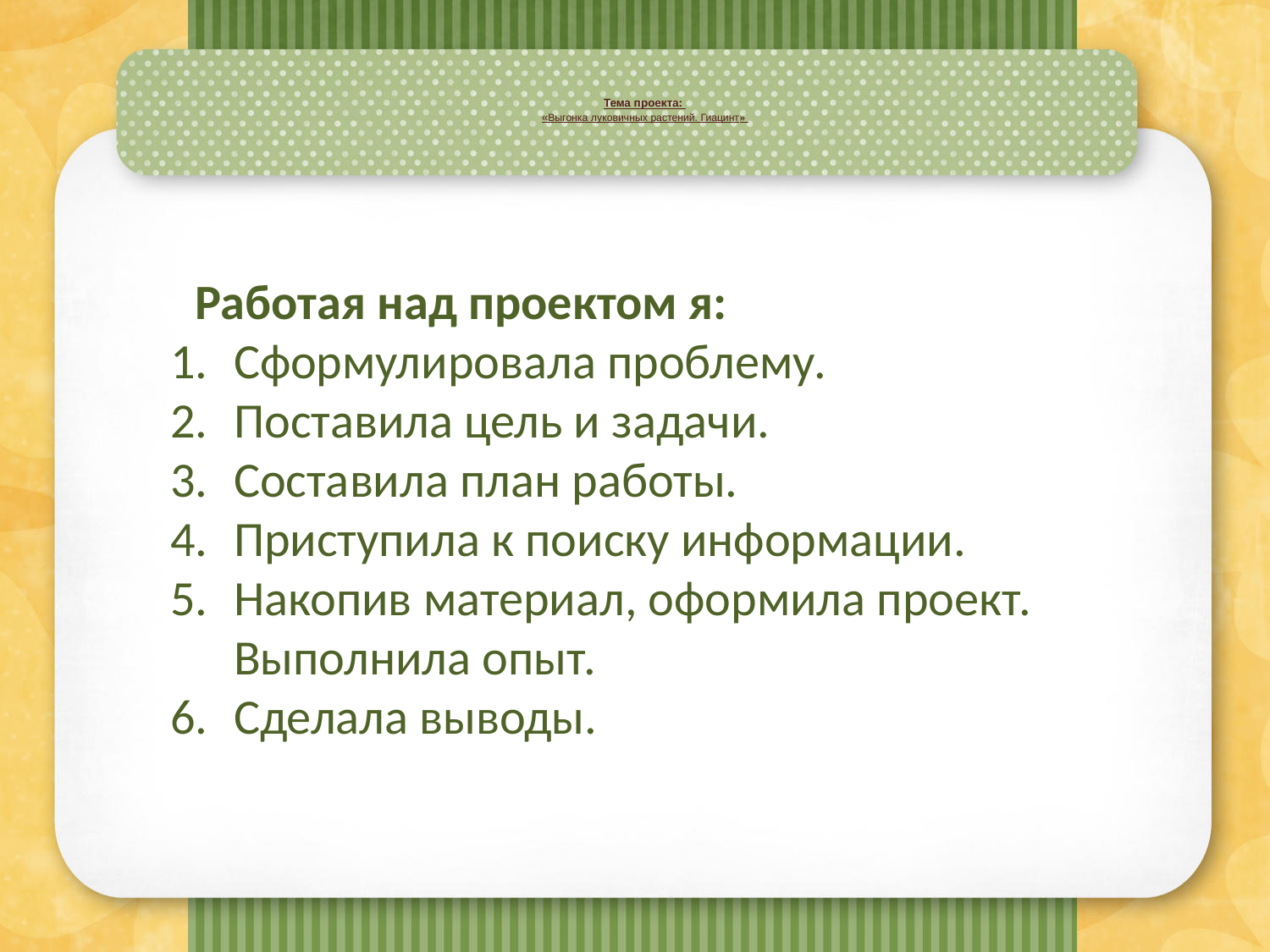

# Тема проекта: «Выгонка луковичных растений. Гиацинт»

     Работая над проектом я:
Сформулировала проблему.
Поставила цель и задачи.
Составила план работы.
Приступила к поиску информации.
Накопив материал, оформила проект. Выполнила опыт.
Сделала выводы.